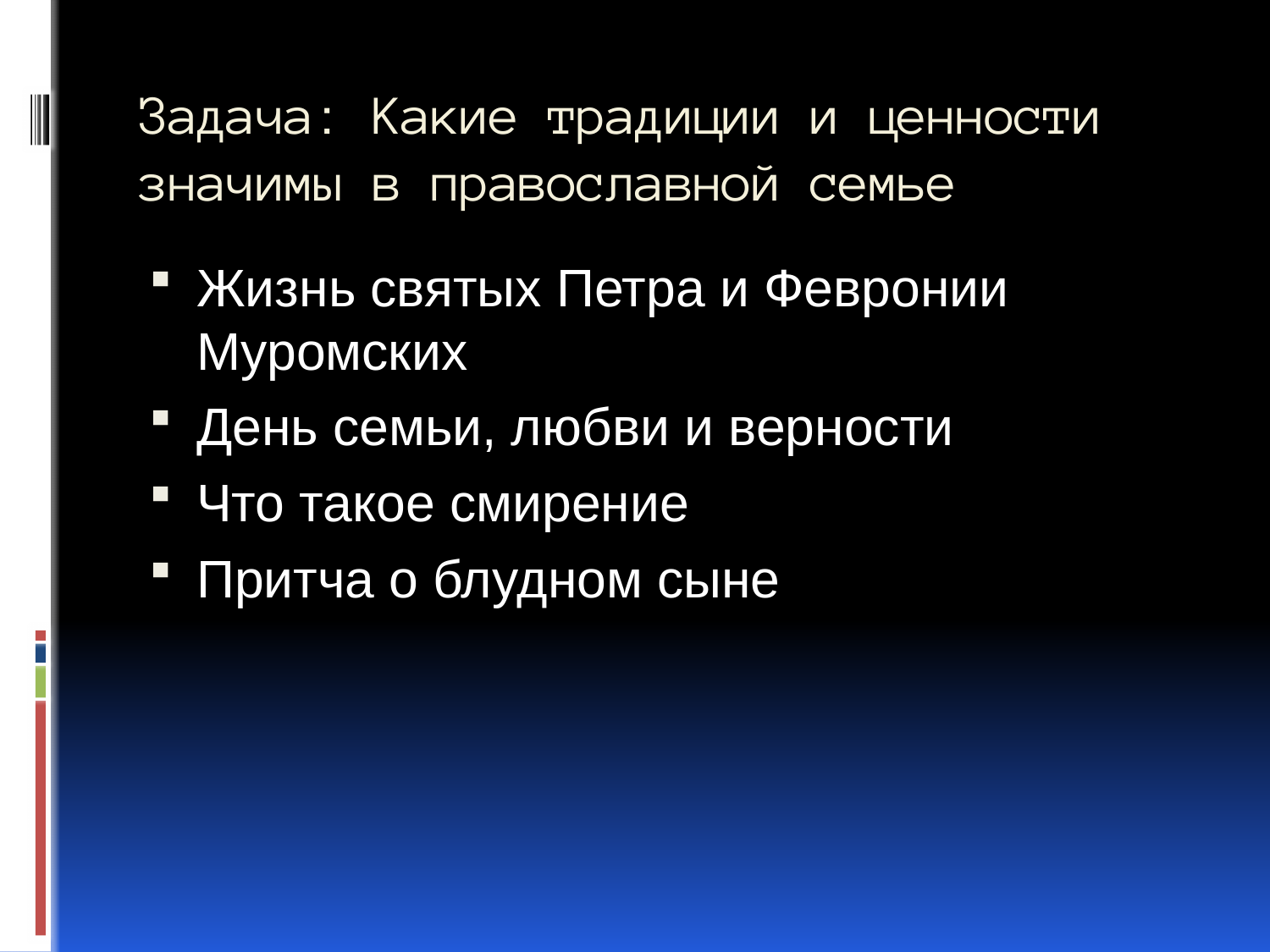

# Задача: Какие традиции и ценности значимы в православной семье
Жизнь святых Петра и Февронии Муромских
День семьи, любви и верности
Что такое смирение
Притча о блудном сыне